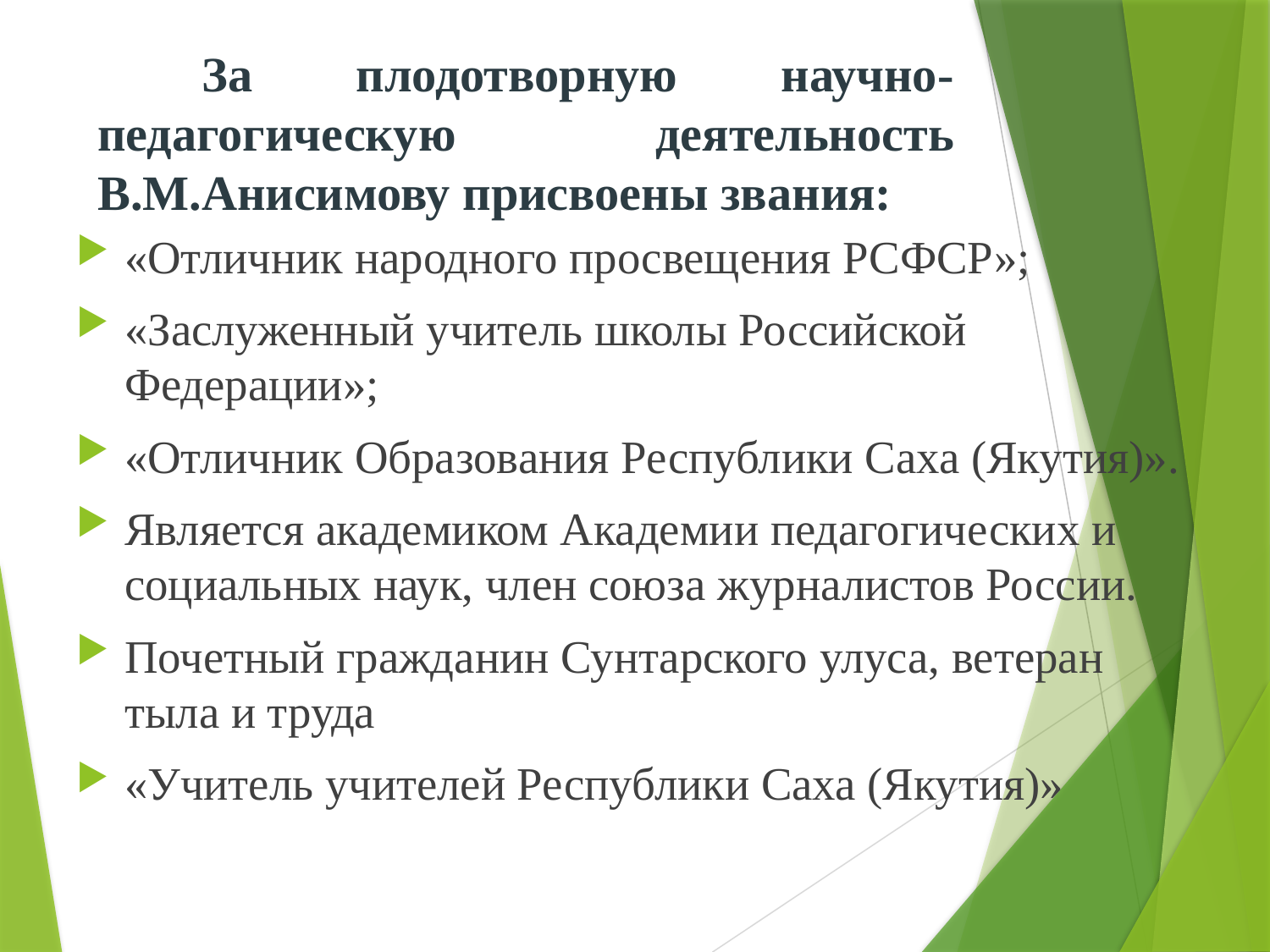

# За плодотворную научно-педагогическую деятельность В.М.Анисимову присвоены звания:

«Отличник народного просвещения РСФСР»;
«Заслуженный учитель школы Российской Федерации»;
«Отличник Образования Республики Саха (Якутия)».
Является академиком Академии педагогических и социальных наук, член союза журналистов России.
Почетный гражданин Сунтарского улуса, ветеран тыла и труда
«Учитель учителей Республики Саха (Якутия)»